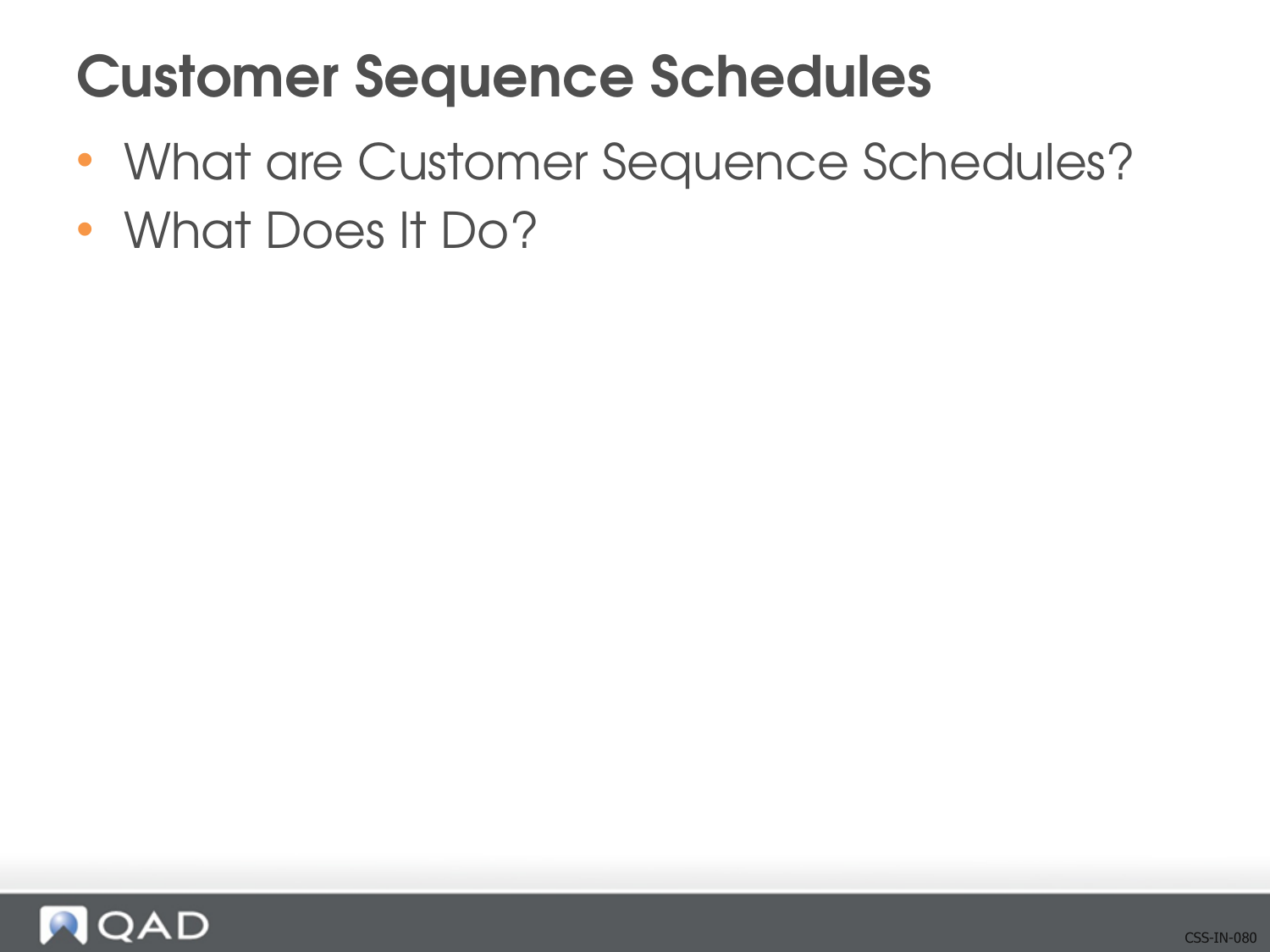

# Customer Sequence Schedules
What are Customer Sequence Schedules?
What Does It Do?
CSS-IN-080